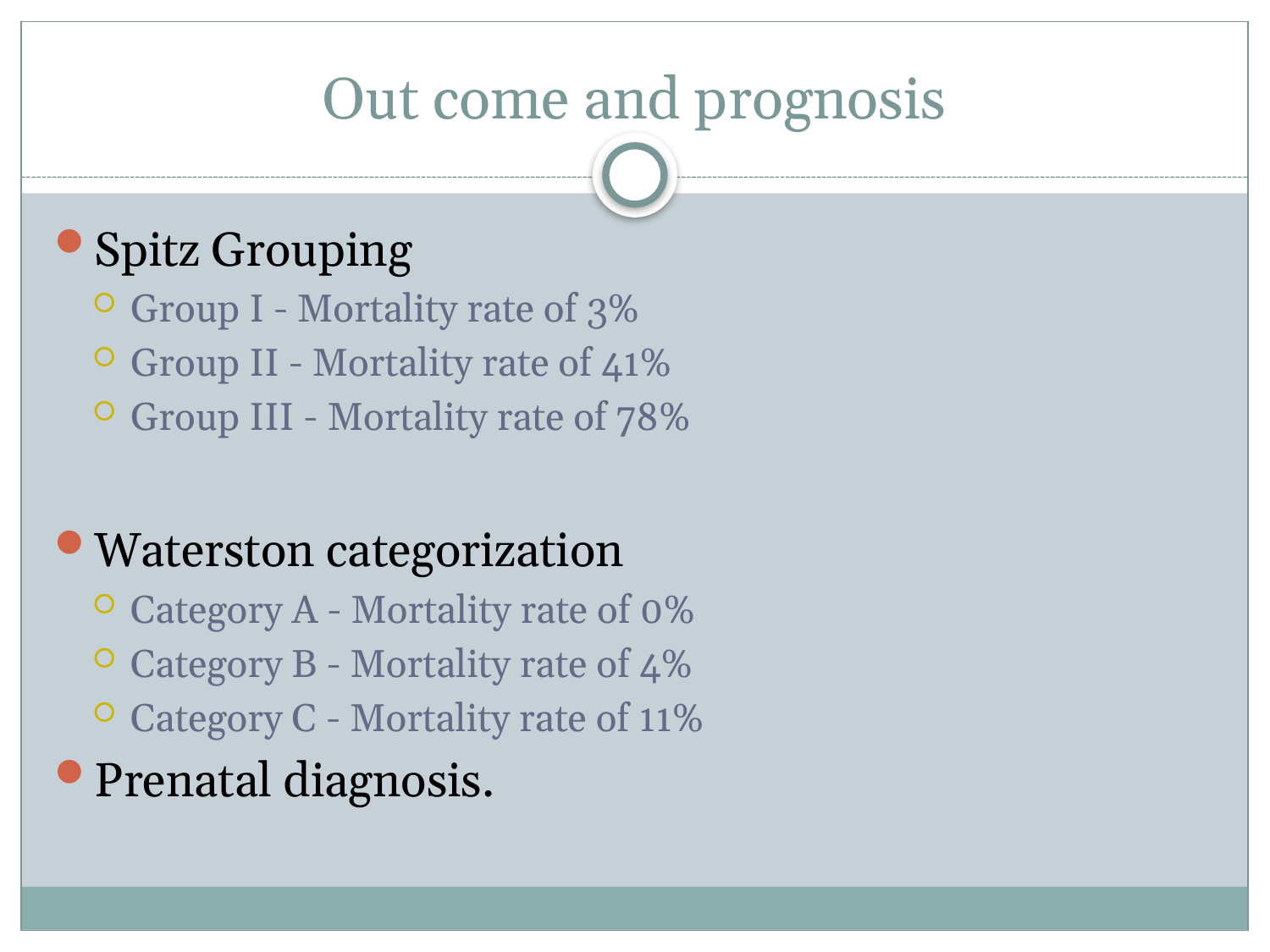

# Out come and prognosis
Spitz Grouping
Group I - Mortality rate of 3%
Group II - Mortality rate of 41%
Group III - Mortality rate of 78%

Waterston categorization
Category A - Mortality rate of 0%
Category B - Mortality rate of 4%
Category C - Mortality rate of 11%
Prenatal diagnosis.